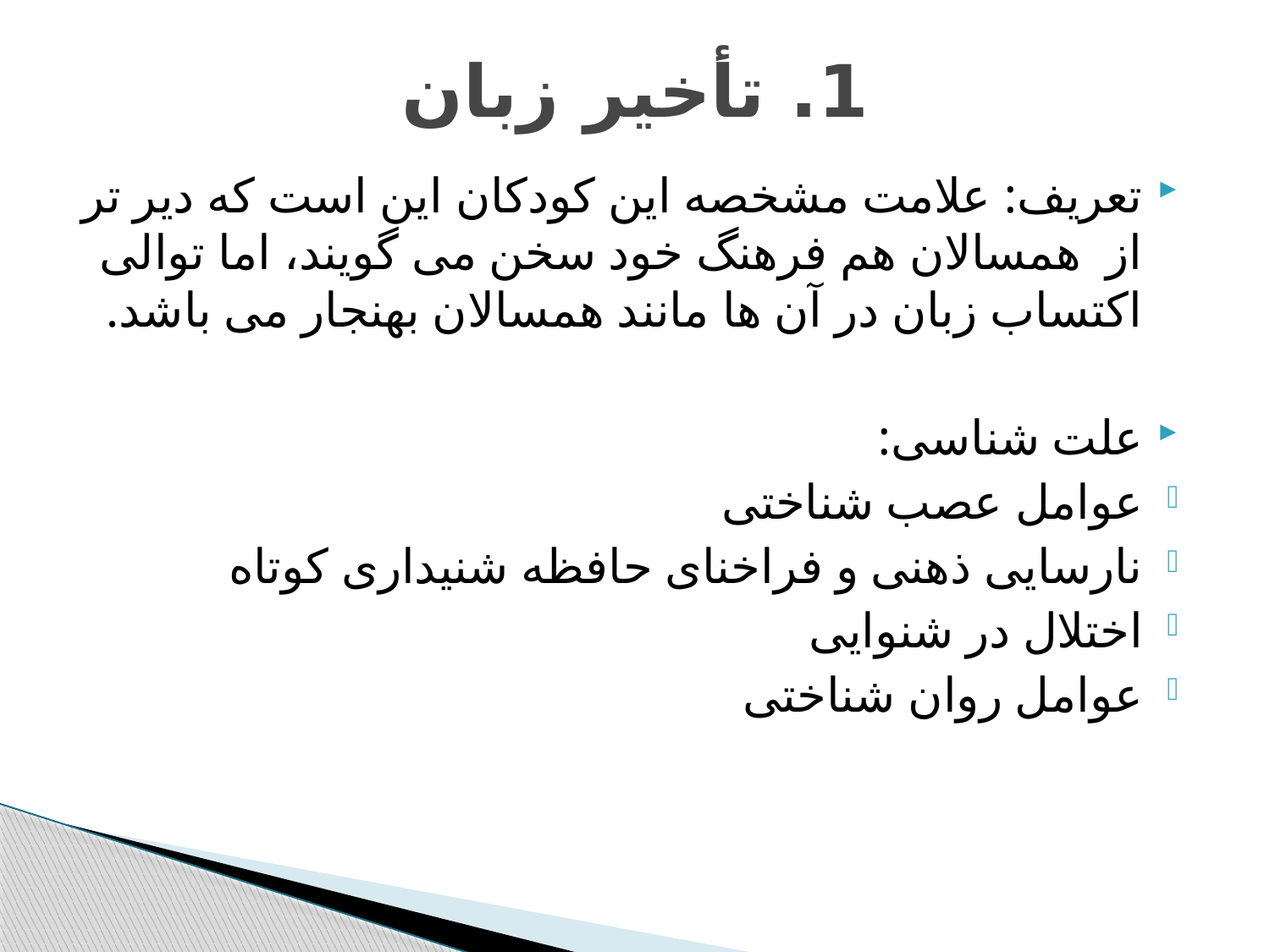

# 1. تأخیر زبان
تعریف: علامت مشخصه این کودکان این است که دیر تر از  همسالان هم فرهنگ خود سخن می گویند، اما توالی اکتساب زبان در آن ها مانند همسالان بهنجار می باشد.

علت شناسی:
عوامل عصب شناختی
نارسایی ذهنی و فراخنای حافظه شنیداری کوتاه
اختلال در شنوایی
عوامل روان شناختی